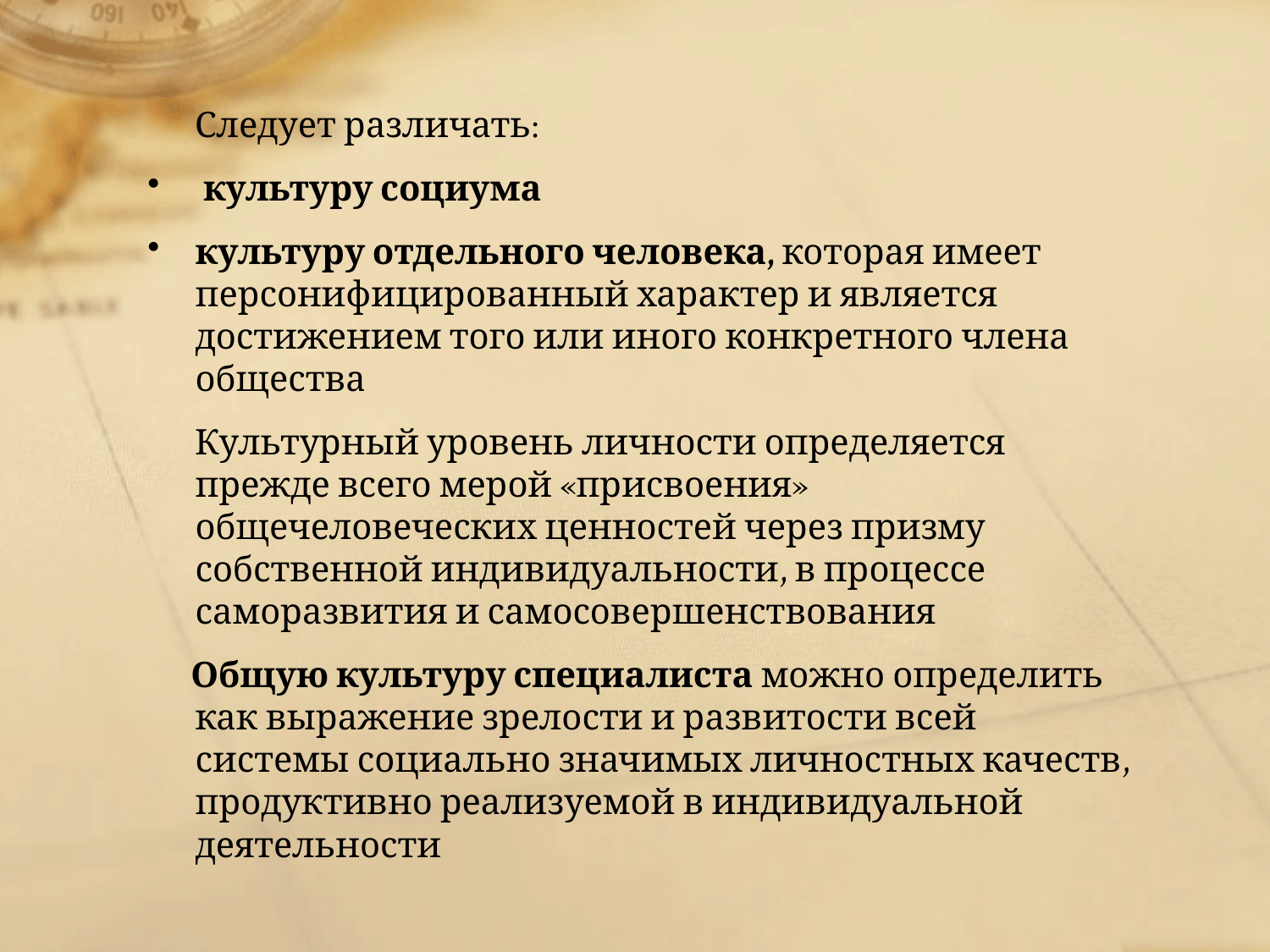

Следует различать:
 культуру социума
культуру отдельного человека, которая имеет персонифицированный характер и является достижением того или иного конкретного члена общества
      Культурный уровень личности определяется прежде всего мерой «присвоения» общечеловеческих ценностей через призму собственной индивидуальности, в процессе саморазвития и самосовершенствования
      Общую культуру специалиста можно определить как выражение зрелости и развитости всей системы социально значимых личностных качеств, продуктивно реализуемой в индивидуальной деятельности